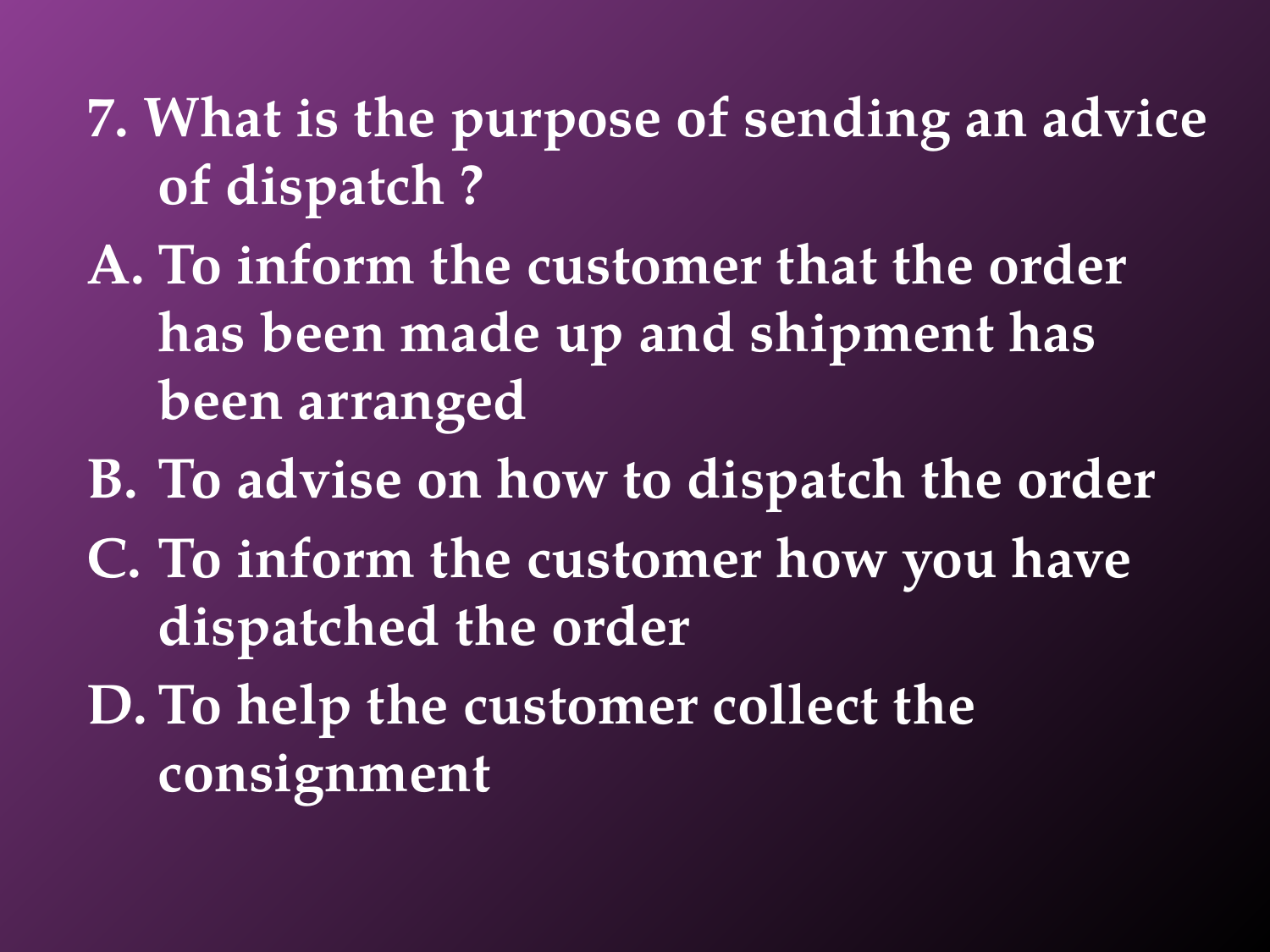

7. What is the purpose of sending an advice of dispatch ?
To inform the customer that the order has been made up and shipment has been arranged
To advise on how to dispatch the order
To inform the customer how you have dispatched the order
To help the customer collect the consignment